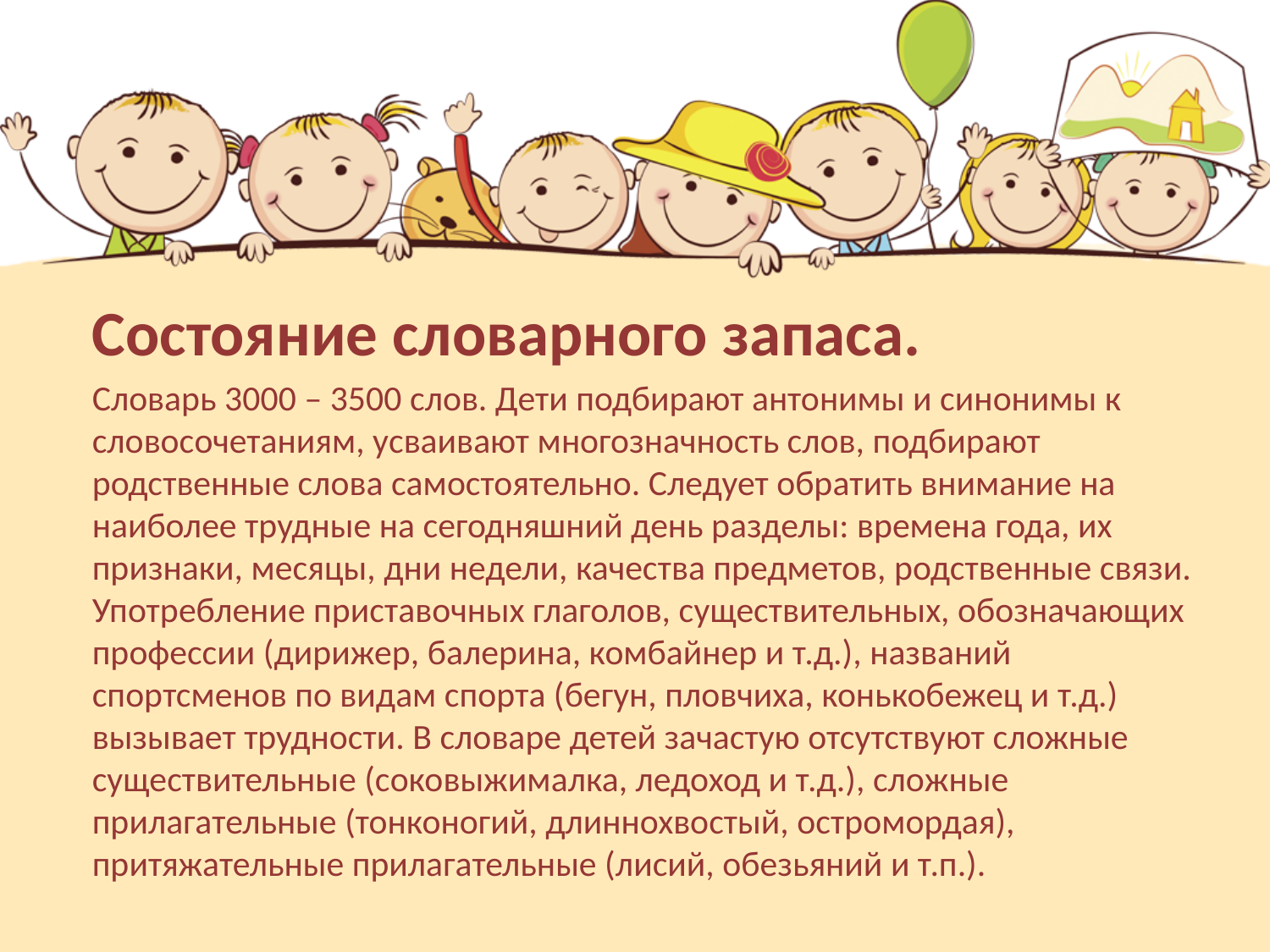

#
Состояние словарного запаса.
Словарь 3000 – 3500 слов. Дети подбирают антонимы и синонимы к словосочетаниям, усваивают многозначность слов, подбирают родственные слова самостоятельно. Следует обратить внимание на наиболее трудные на сегодняшний день разделы: времена года, их признаки, месяцы, дни недели, качества предметов, родственные связи. Употребление приставочных глаголов, существительных, обозначающих профессии (дирижер, балерина, комбайнер и т.д.), названий спортсменов по видам спорта (бегун, пловчиха, конькобежец и т.д.) вызывает трудности. В словаре детей зачастую отсутствуют сложные существительные (соковыжималка, ледоход и т.д.), сложные прилагательные (тонконогий, длиннохвостый, остромордая), притяжательные прилагательные (лисий, обезьяний и т.п.).